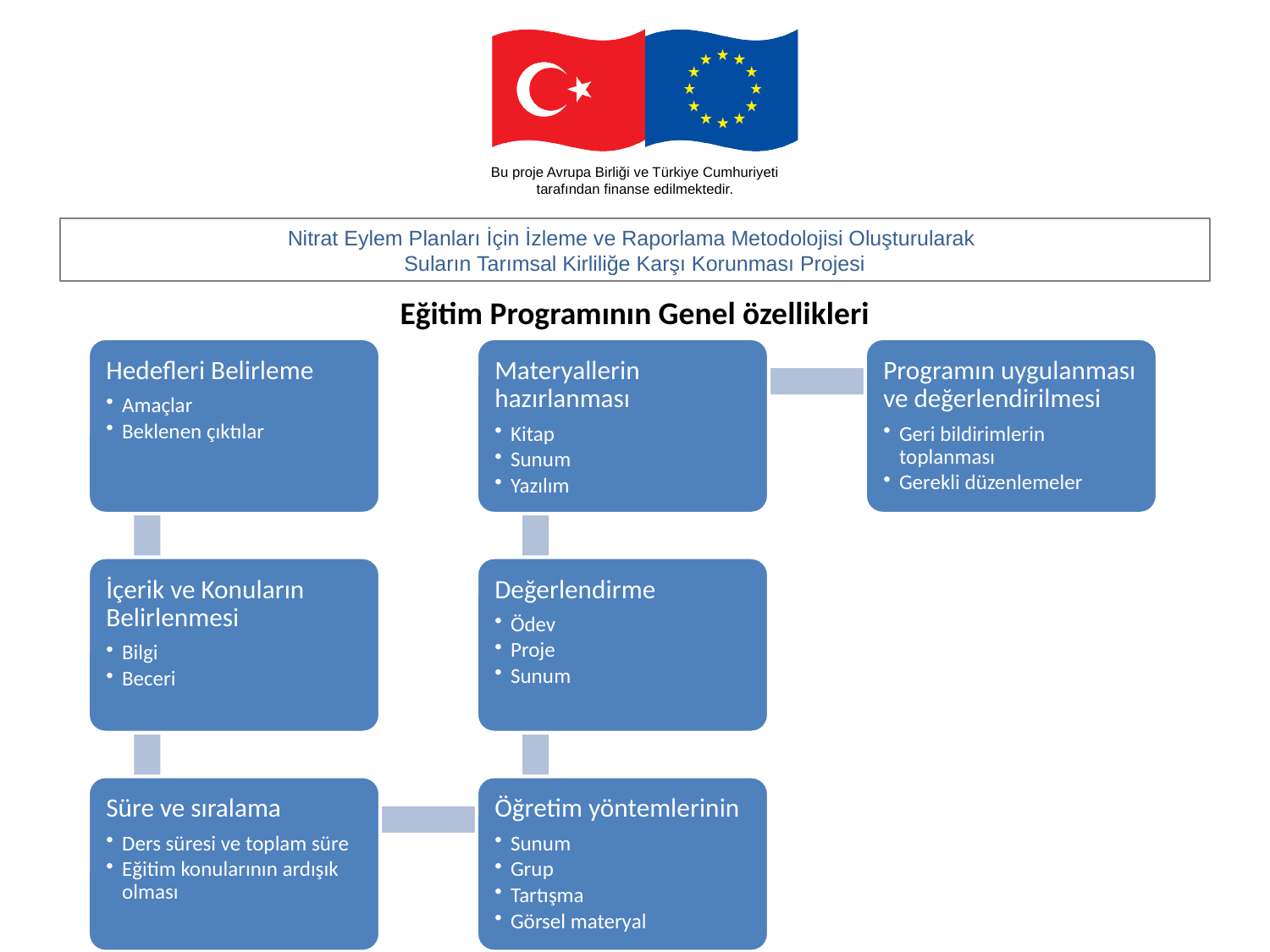

#
Eğitim Programının Genel özellikleri
Hedefleri Belirleme
Amaçlar
Beklenen çıktılar
İçerik ve Konuların Belirlenmesi
Bilgi
Beceri
Süre ve sıralama
Ders süresi ve toplam süre
Eğitim konularının ardışık olması
Öğretim yöntemlerinin
Sunum
Grup
Tartışma
Görsel materyal
Değerlendirme
Ödev
Proje
Sunum
Materyallerin hazırlanması
Kitap
Sunum
Yazılım
Programın uygulanması ve değerlendirilmesi
Geri bildirimlerin toplanması
Gerekli düzenlemeler